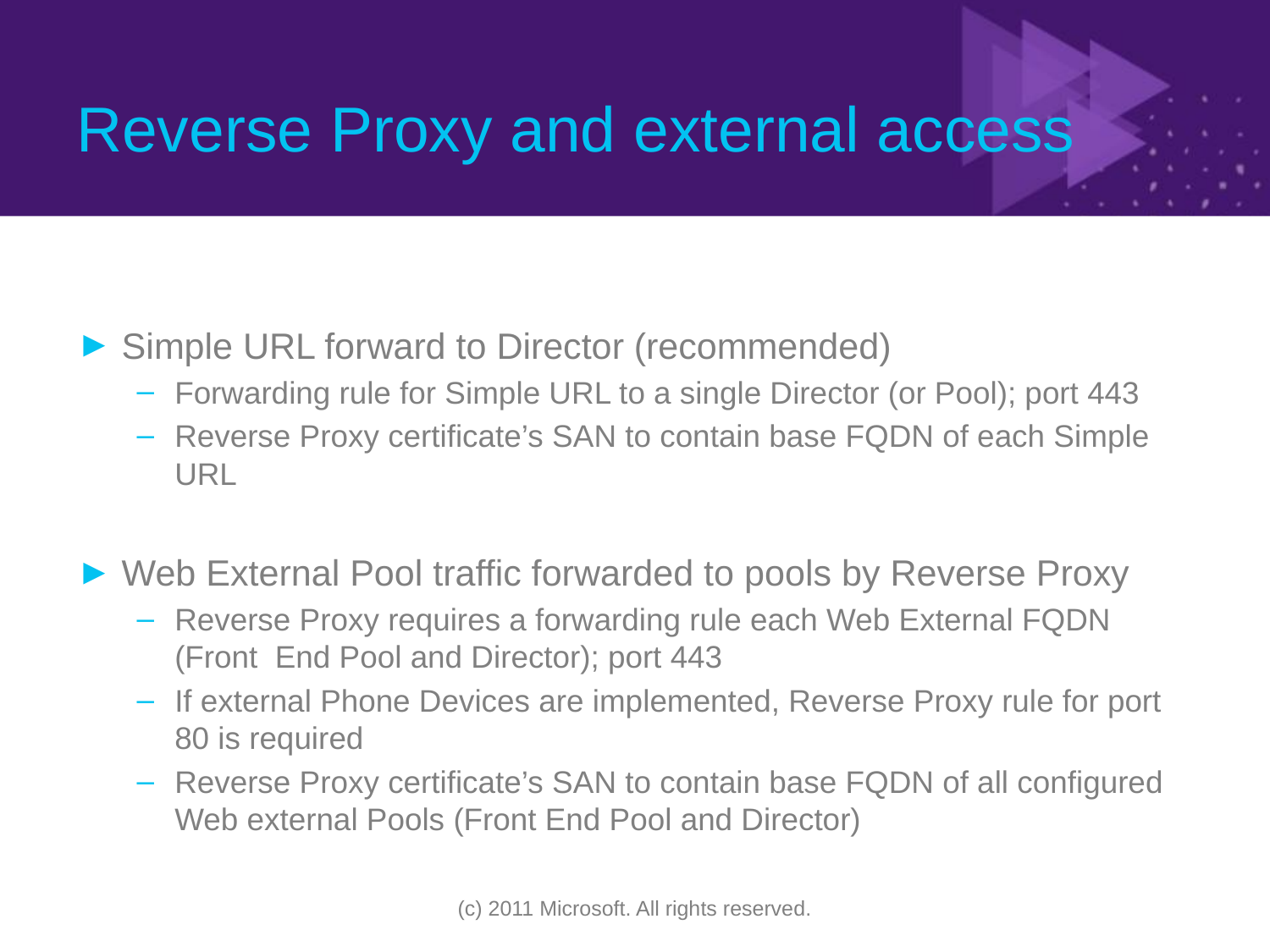

# Reverse Proxy and external access
Simple URL forward to Director (recommended)
Forwarding rule for Simple URL to a single Director (or Pool); port 443
Reverse Proxy certificate’s SAN to contain base FQDN of each Simple URL

Web External Pool traffic forwarded to pools by Reverse Proxy
Reverse Proxy requires a forwarding rule each Web External FQDN (Front  End Pool and Director); port 443
If external Phone Devices are implemented, Reverse Proxy rule for port 80 is required
Reverse Proxy certificate’s SAN to contain base FQDN of all configured Web external Pools (Front End Pool and Director)

(c) 2011 Microsoft. All rights reserved.